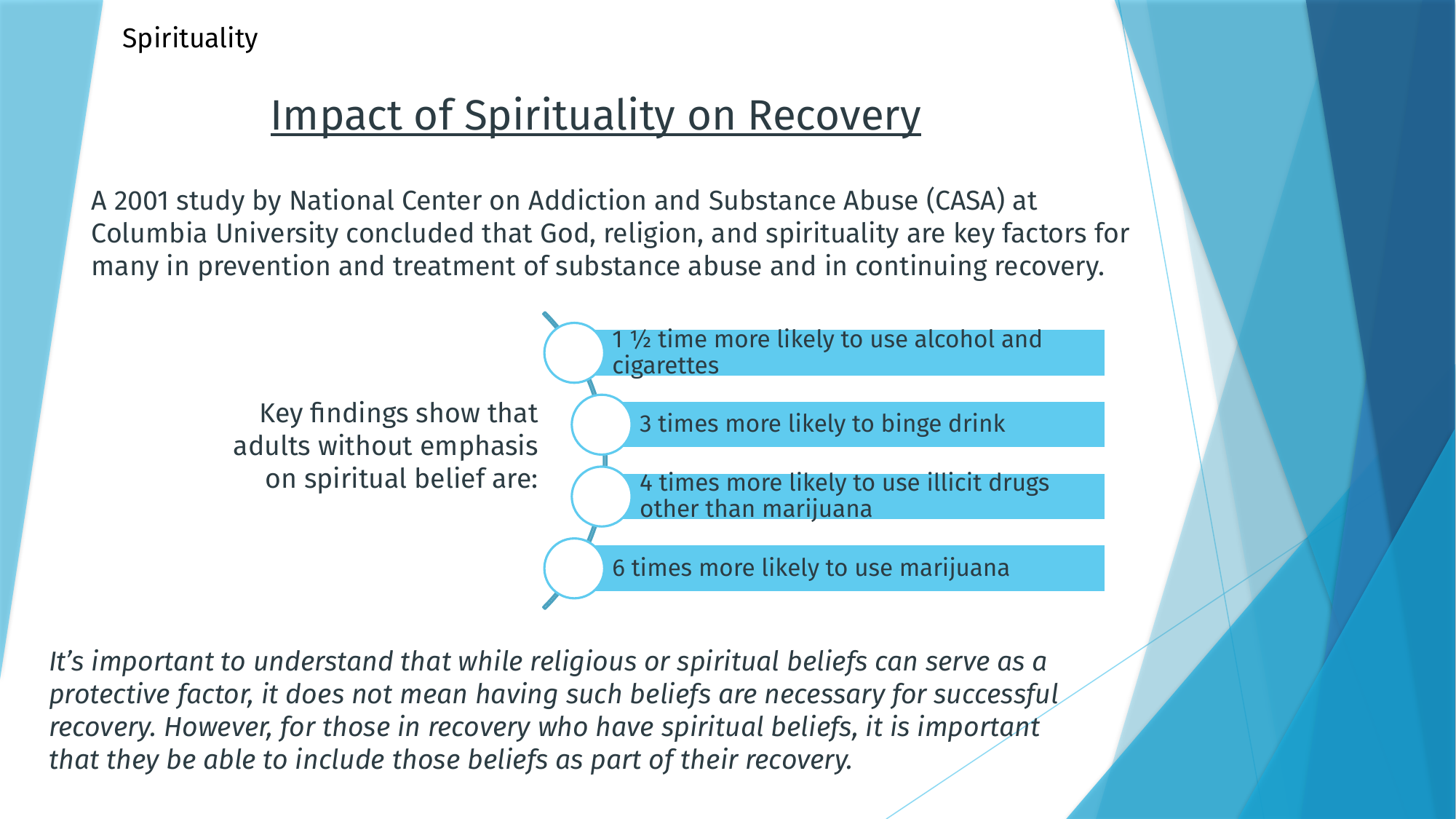

Spirituality
Impact of Spirituality on Recovery
A 2001 study by National Center on Addiction and Substance Abuse (CASA) at Columbia University concluded that God, religion, and spirituality are key factors for many in prevention and treatment of substance abuse and in continuing recovery.
1 ½ time more likely to use alcohol and cigarettes
3 times more likely to binge drink
4 times more likely to use illicit drugs other than marijuana
6 times more likely to use marijuana
Key findings show that adults without emphasis on spiritual belief are:
It’s important to understand that while religious or spiritual beliefs can serve as a protective factor, it does not mean having such beliefs are necessary for successful recovery. However, for those in recovery who have spiritual beliefs, it is important that they be able to include those beliefs as part of their recovery.